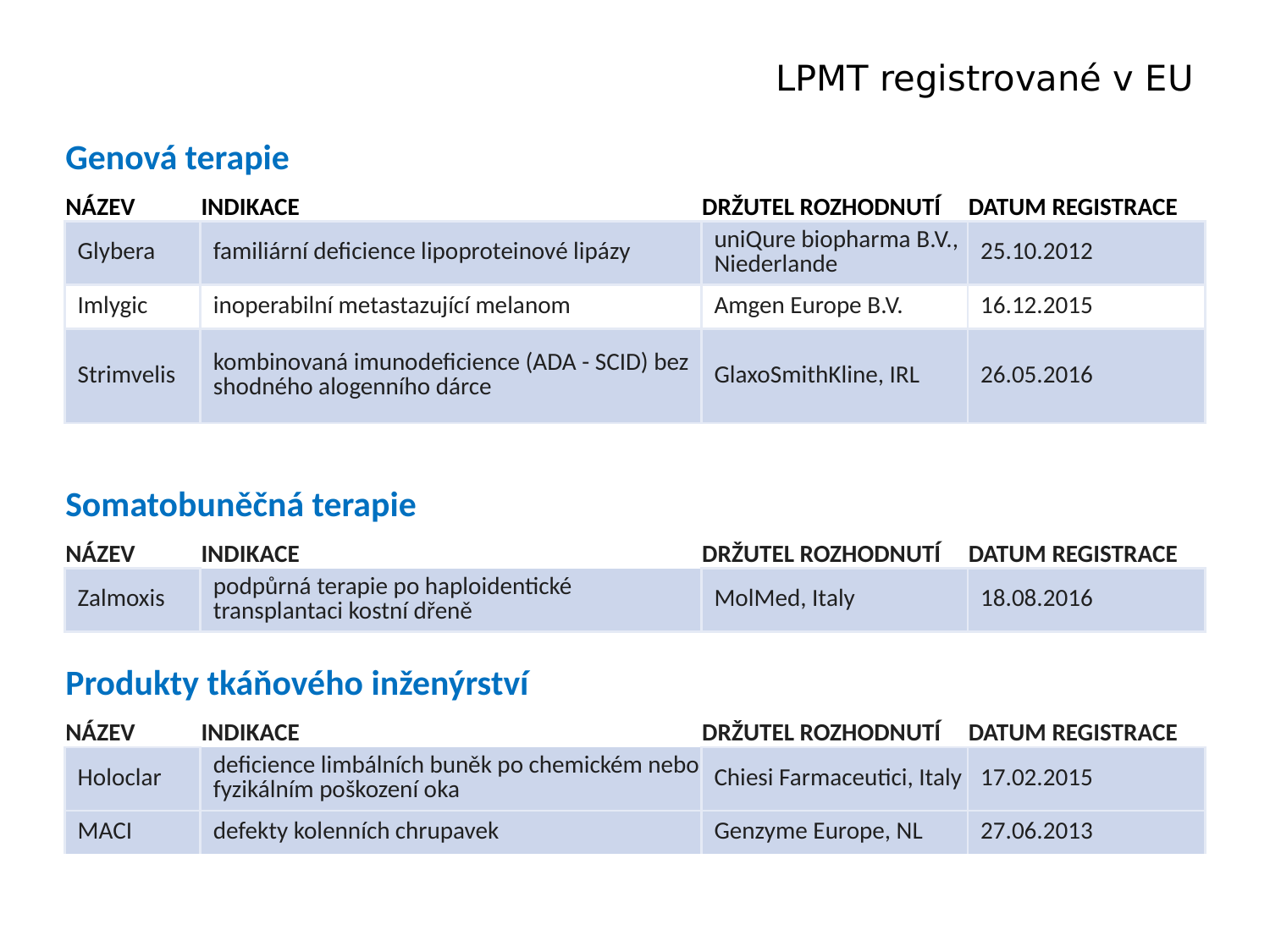

# LPMT registrované v EU
| Genová terapie |  |  |  |
| --- | --- | --- | --- |
| NÁZEV | INDIKACE | DRŽUTEL ROZHODNUTÍ | DATUM REGISTRACE |
| Glybera | familiární deficience lipoproteinové lipázy | uniQure biopharma B.V., Niederlande | 25.10.2012 |
| Imlygic | inoperabilní metastazující melanom | Amgen Europe B.V. | 16.12.2015 |
| Strimvelis | kombinovaná imunodeficience (ADA - SCID) bez shodného alogenního dárce | GlaxoSmithKline, IRL | 26.05.2016 |
| Somatobuněčná terapie |  |  |  |
| NÁZEV | INDIKACE | DRŽUTEL ROZHODNUTÍ | DATUM REGISTRACE |
| Zalmoxis | podpůrná terapie po haploidentické transplantaci kostní dřeně | MolMed, Italy | 18.08.2016 |
| Produkty tkáňového inženýrství |  |  |  |
| NÁZEV | INDIKACE | DRŽUTEL ROZHODNUTÍ | DATUM REGISTRACE |
| Holoclar | deficience limbálních buněk po chemickém nebo fyzikálním poškození oka | Chiesi Farmaceutici, Italy | 17.02.2015 |
| MACI | defekty kolenních chrupavek | Genzyme Europe, NL | 27.06.2013 |